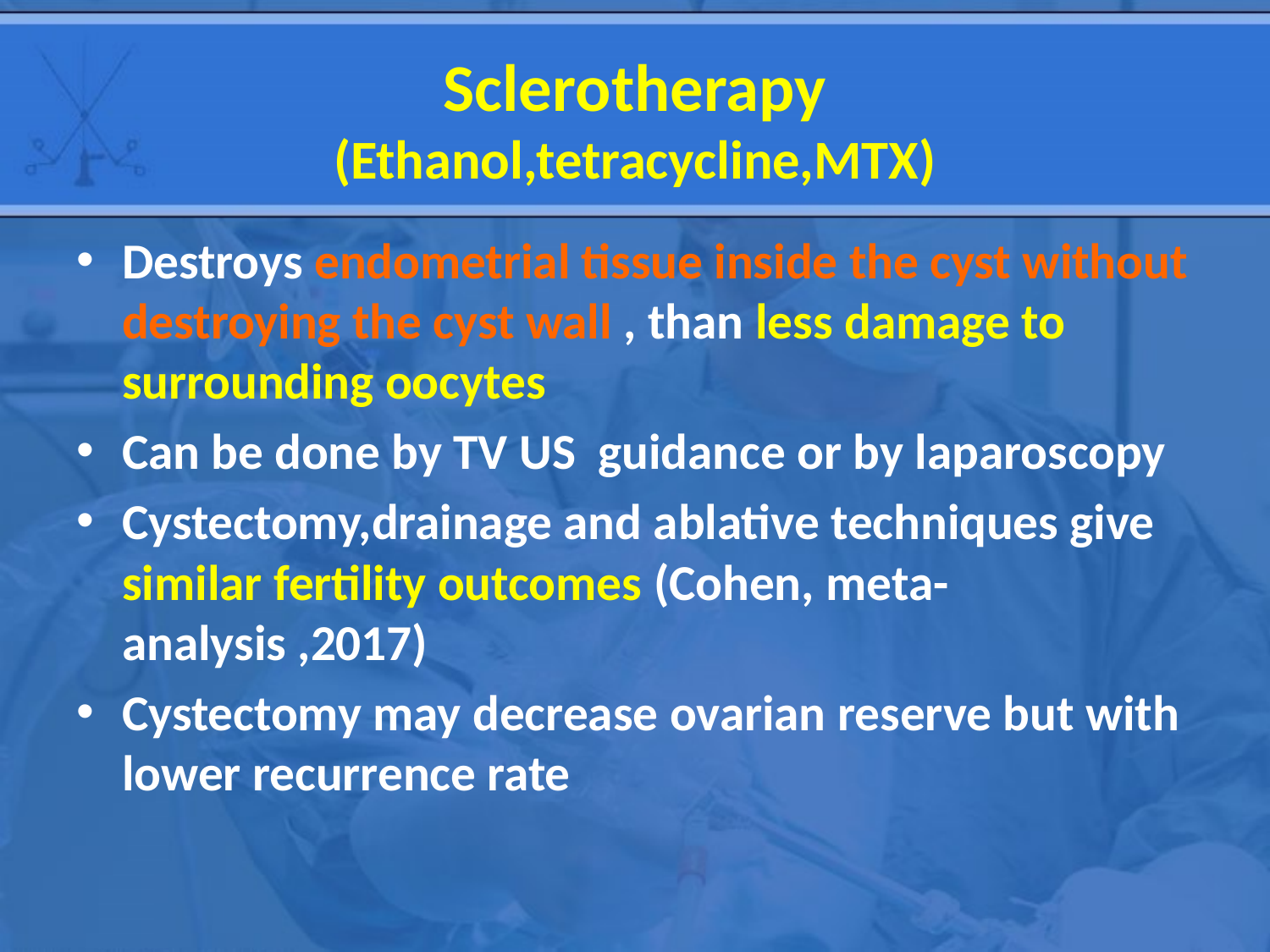

# Sclerotherapy (Ethanol,tetracycline,MTX)
Destroys endometrial tissue inside the cyst without destroying the cyst wall , than less damage to surrounding oocytes
Can be done by TV US  guidance or by laparoscopy
Cystectomy,drainage and ablative techniques give similar fertility outcomes (Cohen, meta-analysis ,2017)
Cystectomy may decrease ovarian reserve but with lower recurrence rate